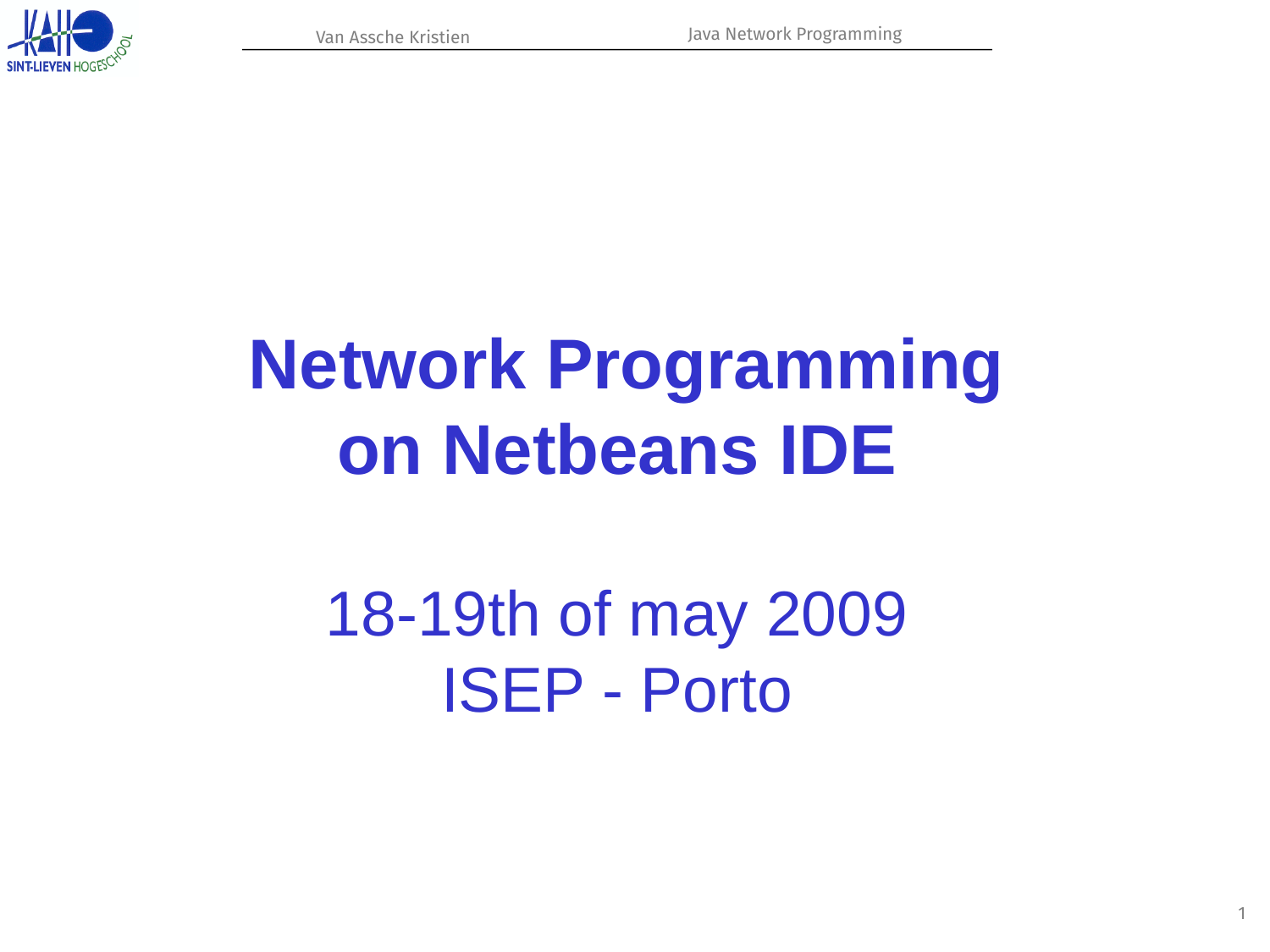

# Network Programming on Netbeans IDE 18-19th of may 2009 ISEP - Porto